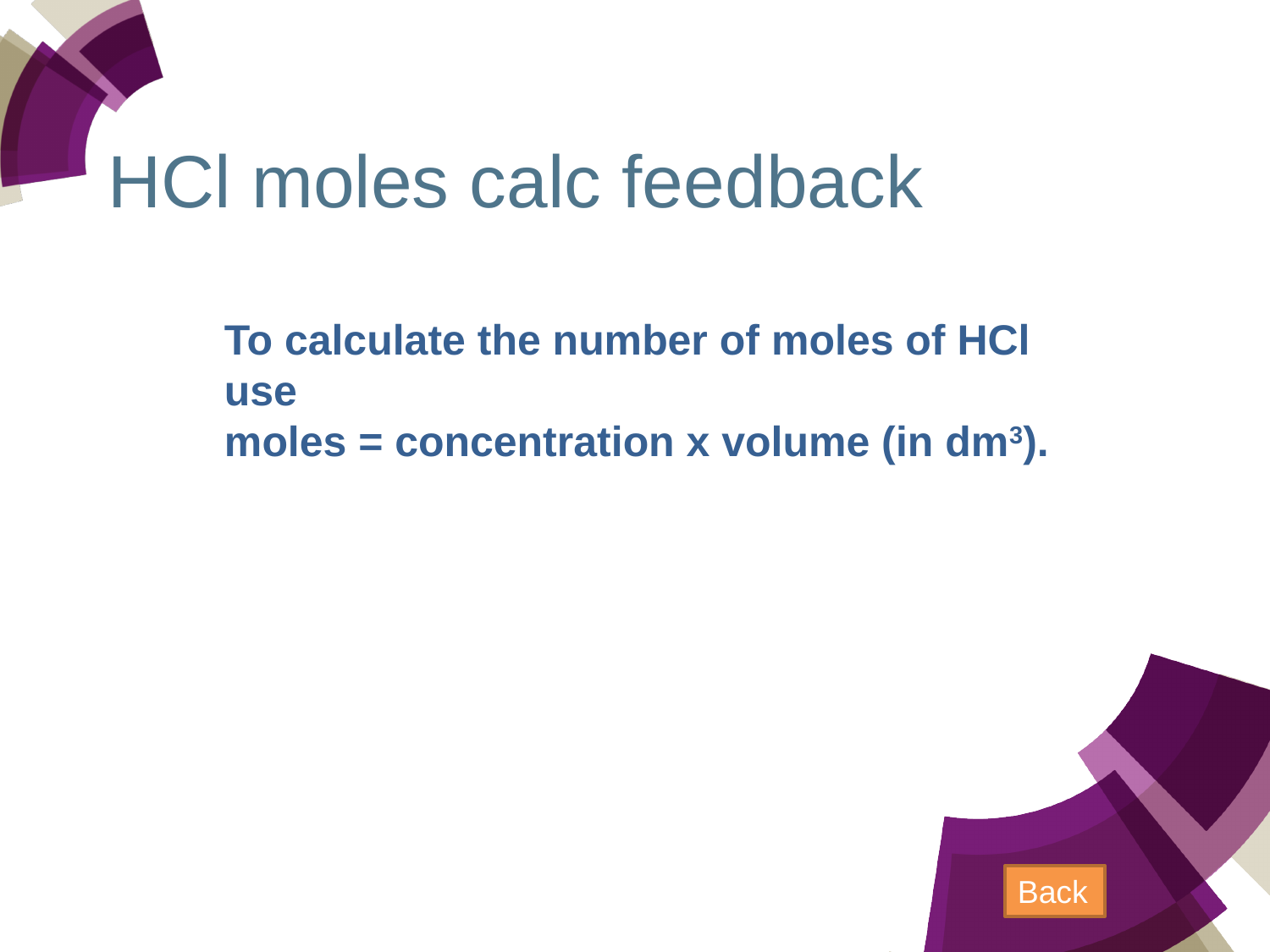

# HCl moles calc feedback
To calculate the number of moles of HCl use
moles = concentration x volume (in dm3).
Question4. An impure sample of zinc powder with a mass of 5.84 g was reacted with hydrochloric acid until the reaction was complete. The hydrogen gas produced had a volume of 1.53 dm3. Calculate the percentage purity of the zinc.
(assume 1 mol of gas occupies 24 dm3 under the conditions used for the reaction)
Back